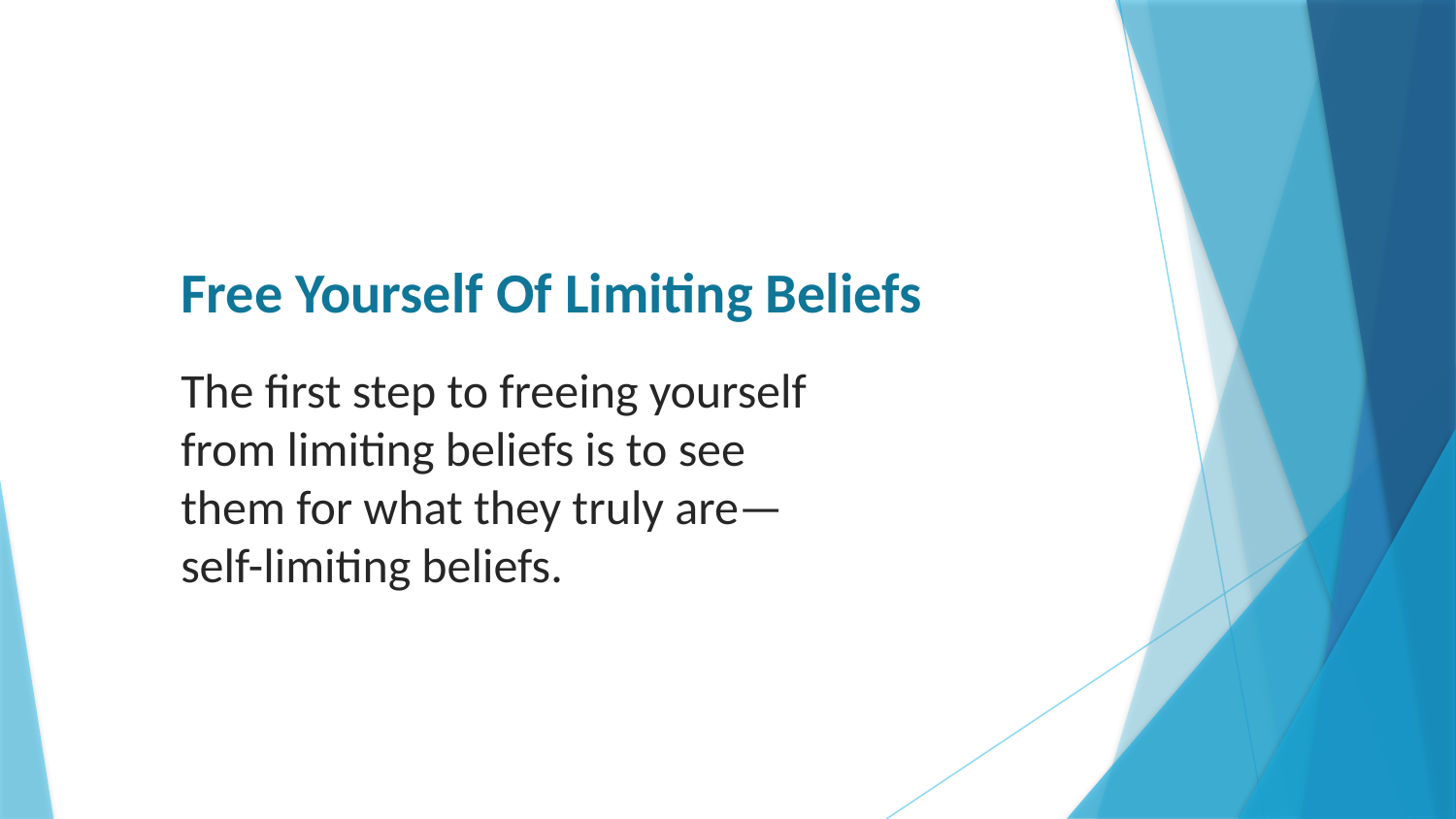

# Free Yourself Of Limiting Beliefs
The first step to freeing yourself from limiting beliefs is to see them for what they truly are—self-limiting beliefs.